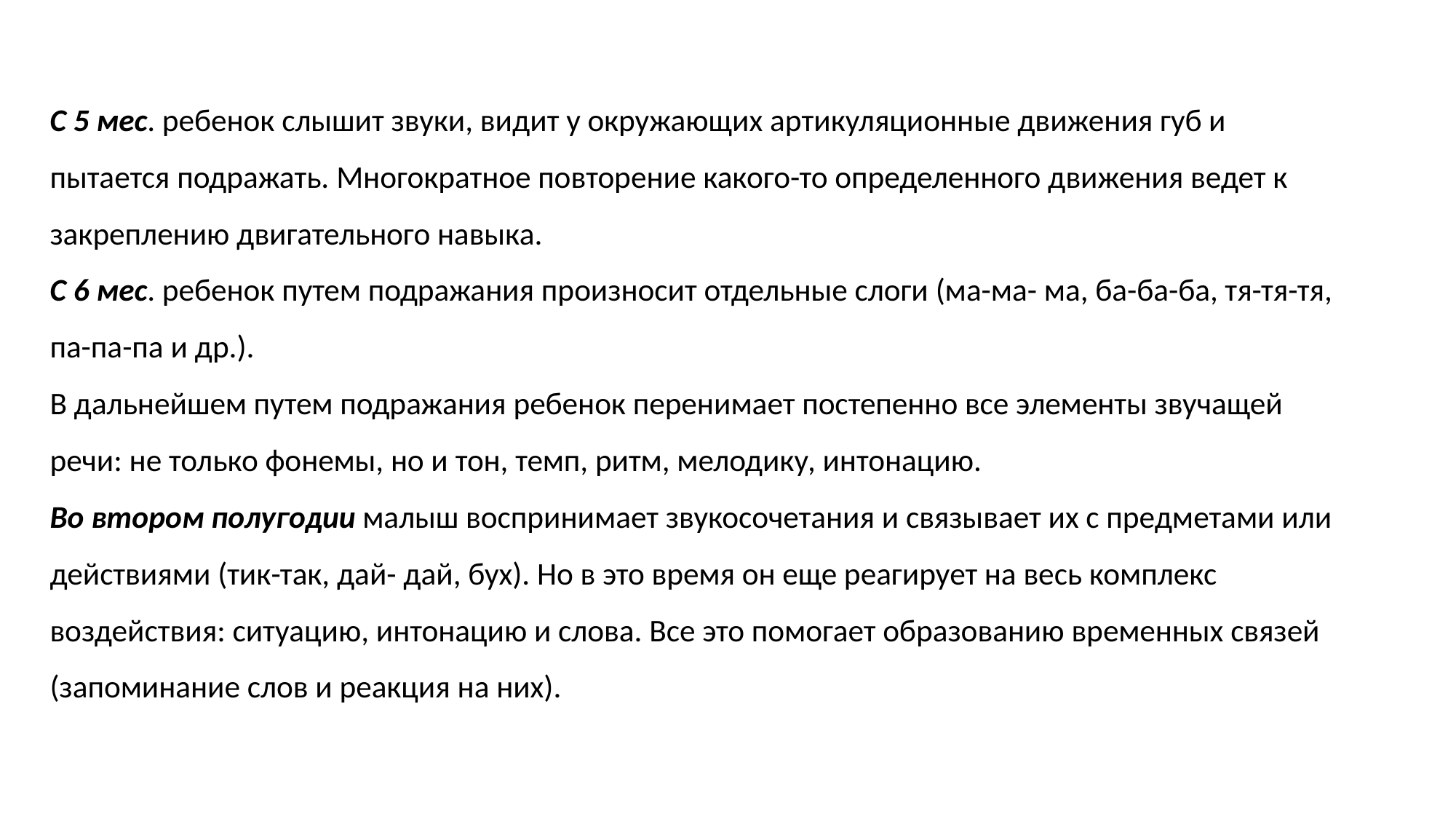

# С 5 мес. ребенок слышит звуки, видит у окружающих артикуляционные движения губ и пытается подражать. Многократное повторение какого-то определенного движения ведет к закреплению двигательного навыка. С 6 мес. ребенок путем подражания произносит отдельные слоги (ма-ма- ма, ба-ба-ба, тя-тя-тя, па-па-па и др.). В дальнейшем путем подражания ребенок перенимает постепенно все элементы звучащей речи: не только фонемы, но и тон, темп, ритм, мелодику, интонацию. Во втором полугодии малыш воспринимает звукосочетания и связывает их с предметами или действиями (тик-так, дай- дай, бух). Но в это время он еще реагирует на весь комплекс воздействия: ситуацию, интонацию и слова. Все это помогает образованию временных связей (запоминание слов и реакция на них).